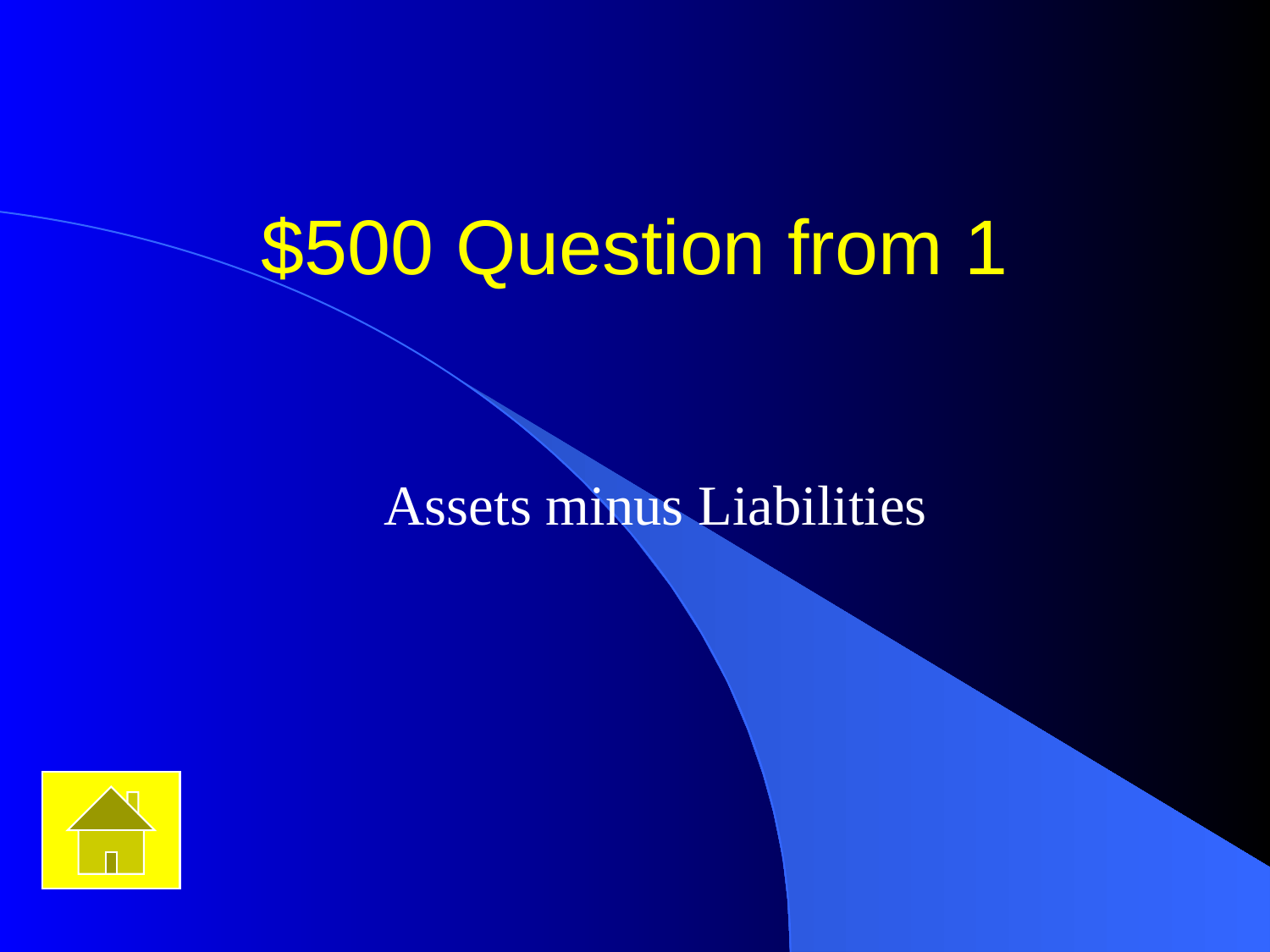

# $500 Question from 1
Assets minus Liabilities